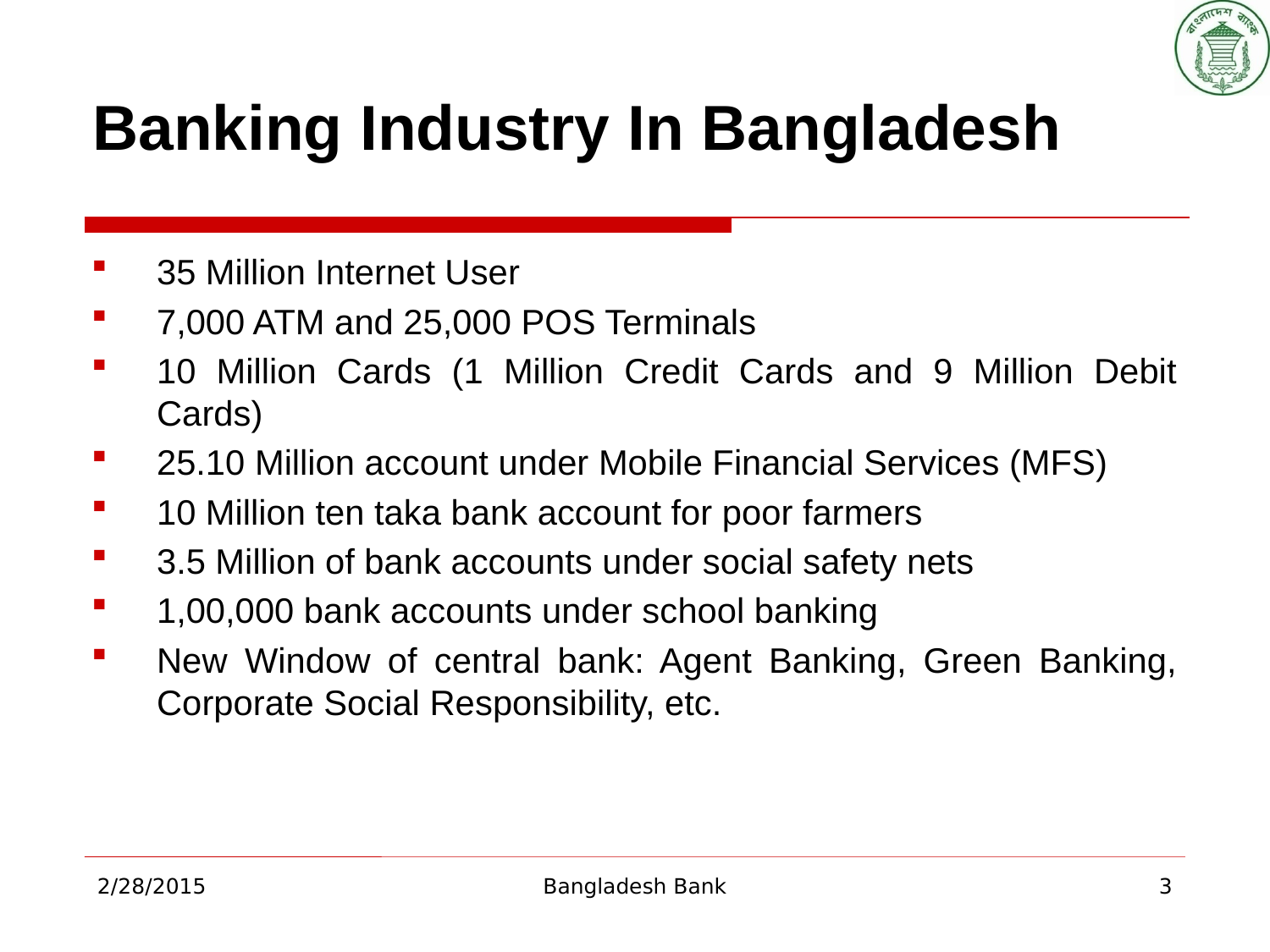

# Banking Industry In Bangladesh
35 Million Internet User
7,000 ATM and 25,000 POS Terminals
10 Million Cards (1 Million Credit Cards and 9 Million Debit Cards)
25.10 Million account under Mobile Financial Services (MFS)
10 Million ten taka bank account for poor farmers
3.5 Million of bank accounts under social safety nets
1,00,000 bank accounts under school banking
New Window of central bank: Agent Banking, Green Banking, Corporate Social Responsibility, etc.

2/28/2015
Bangladesh Bank
3